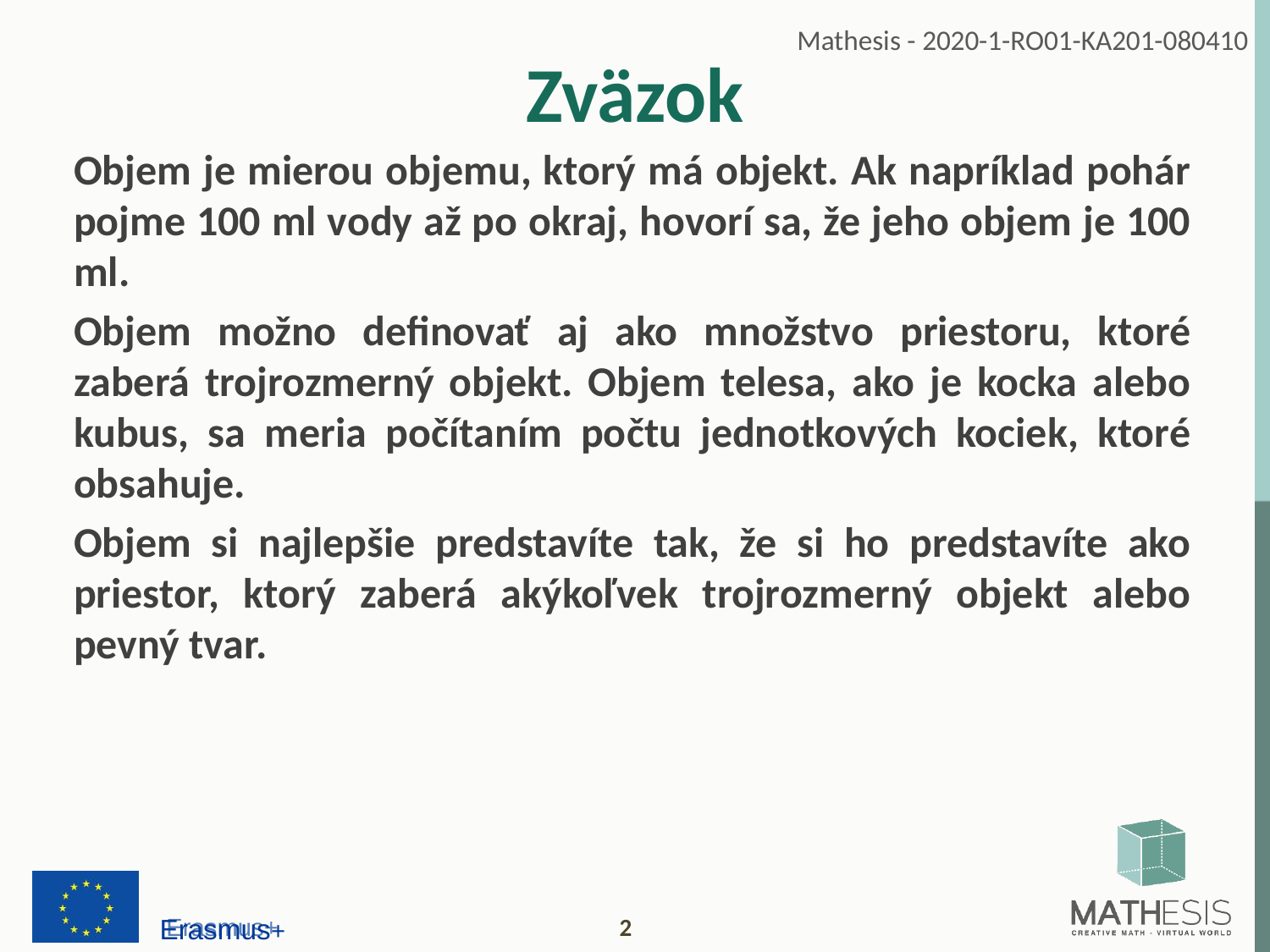

# Zväzok
Objem je mierou objemu, ktorý má objekt. Ak napríklad pohár pojme 100 ml vody až po okraj, hovorí sa, že jeho objem je 100 ml.
Objem možno definovať aj ako množstvo priestoru, ktoré zaberá trojrozmerný objekt. Objem telesa, ako je kocka alebo kubus, sa meria počítaním počtu jednotkových kociek, ktoré obsahuje.
Objem si najlepšie predstavíte tak, že si ho predstavíte ako priestor, ktorý zaberá akýkoľvek trojrozmerný objekt alebo pevný tvar.